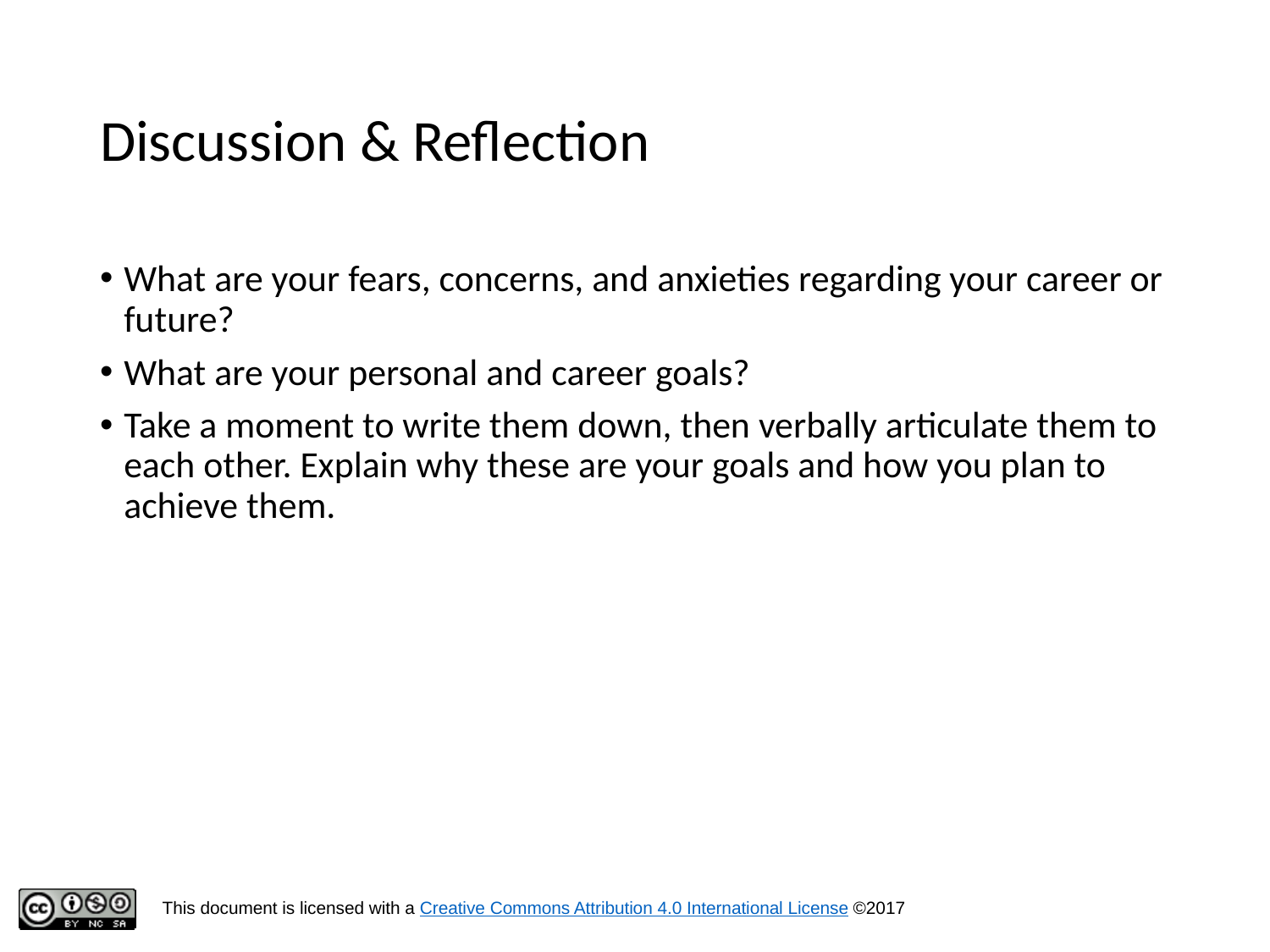

# Discussion & Reflection
What are your fears, concerns, and anxieties regarding your career or future?
What are your personal and career goals?
Take a moment to write them down, then verbally articulate them to each other. Explain why these are your goals and how you plan to achieve them.